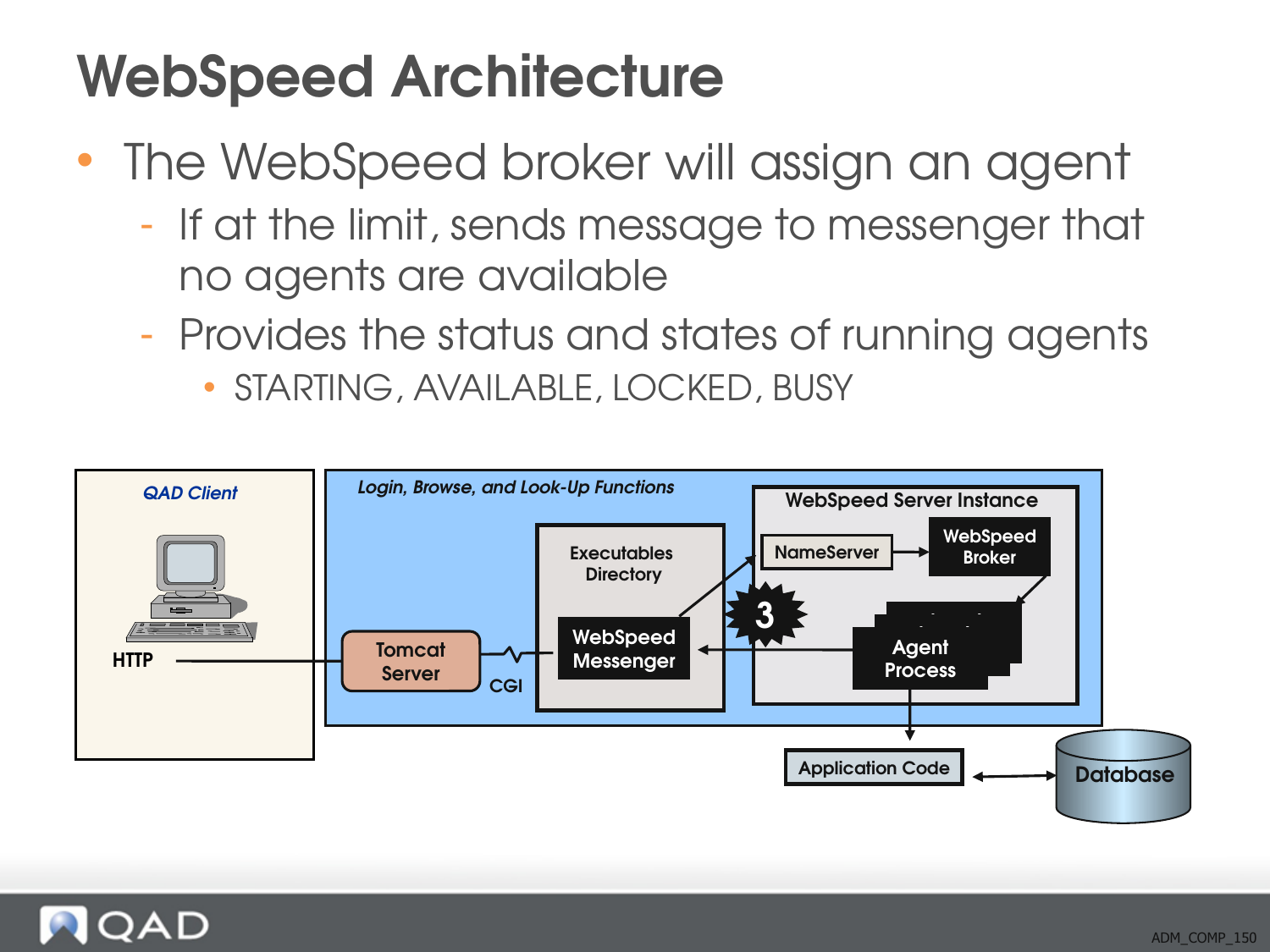

# WebSpeed Architecture
The WebSpeed broker will assign an agent
If at the limit, sends message to messenger that no agents are available
Provides the status and states of running agents
STARTING, AVAILABLE, LOCKED, BUSY

Login, Browse, and Look-Up Functions

QAD Client
WebSpeed Server Instance

WebSpeed
Broker

Executables
Directory
NameServer

3
Agent
Process

Agent
Process
WebSpeed
Messenger
Agent
Process
Tomcat
Server

HTTP

CGI

Database
Application Code

ADM_COMP_150